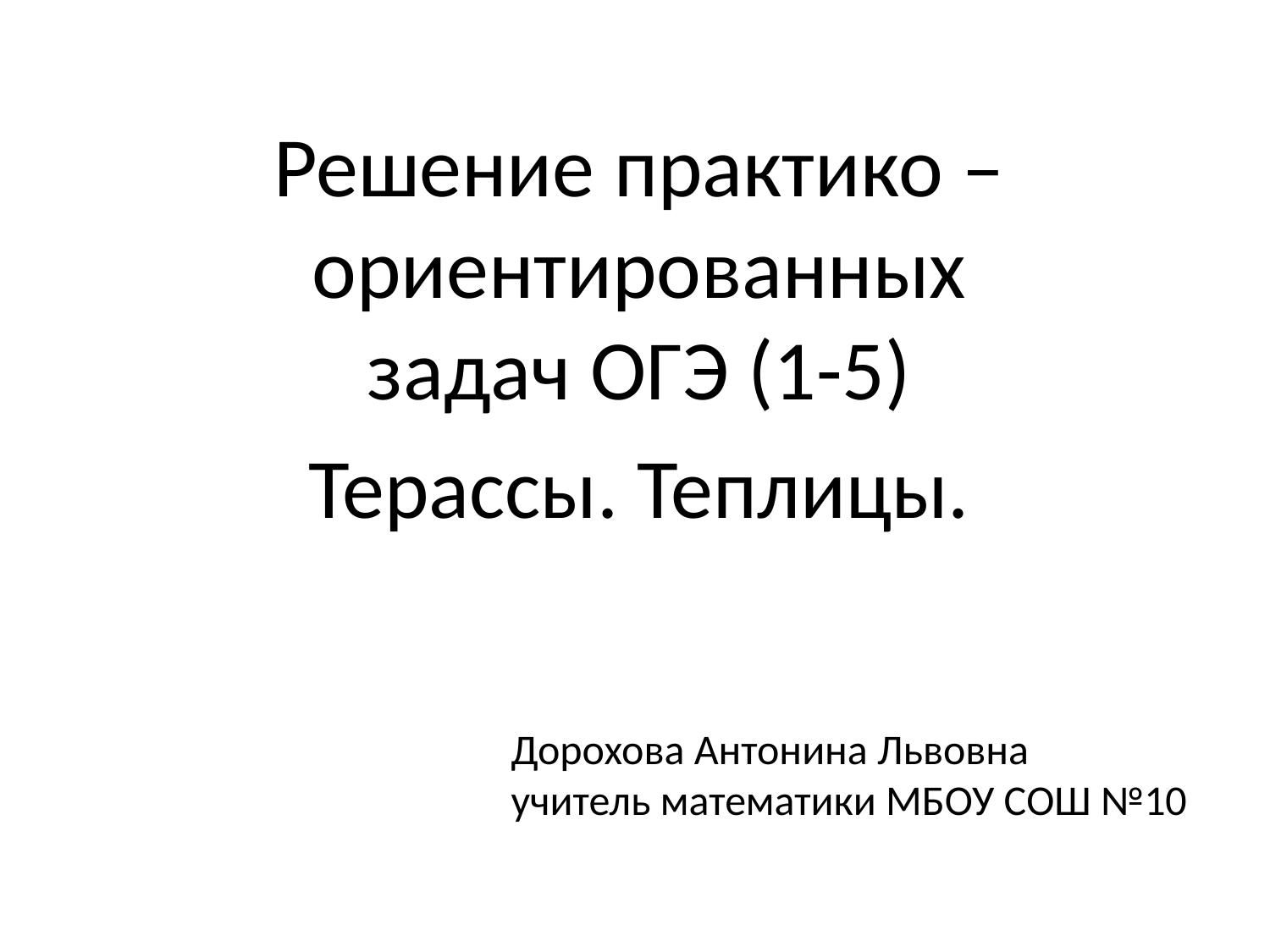

Решение практико – ориентированных задач ОГЭ (1-5)
Терассы. Теплицы.
Дорохова Антонина Львовна
учитель математики МБОУ СОШ №10